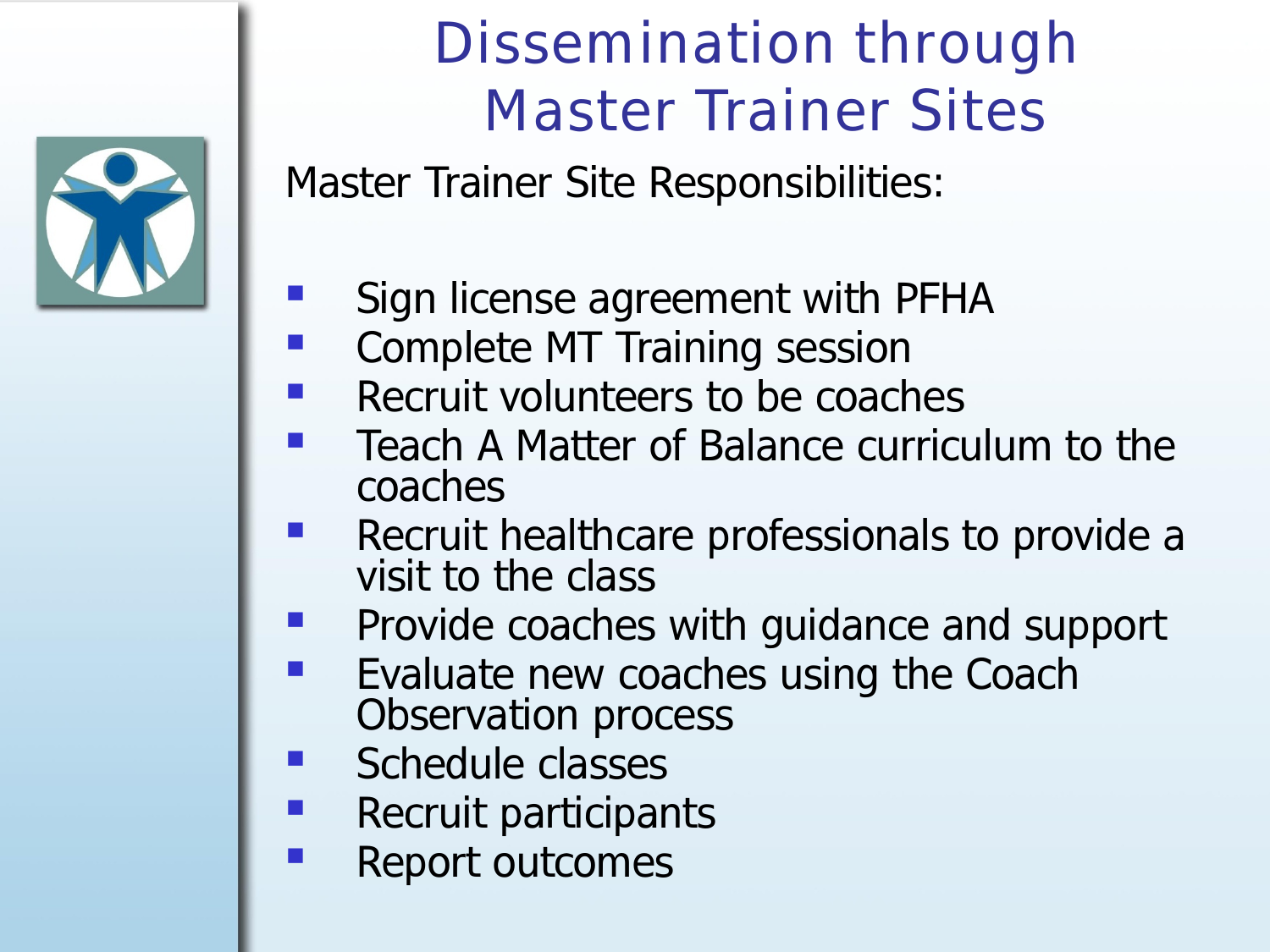

# Dissemination through Master Trainer Sites
Master Trainer Site Responsibilities:

Sign license agreement with PFHA
Complete MT Training session
Recruit volunteers to be coaches
Teach A Matter of Balance curriculum to the coaches
Recruit healthcare professionals to provide a visit to the class
Provide coaches with guidance and support
Evaluate new coaches using the Coach Observation process
Schedule classes
Recruit participants
Report outcomes